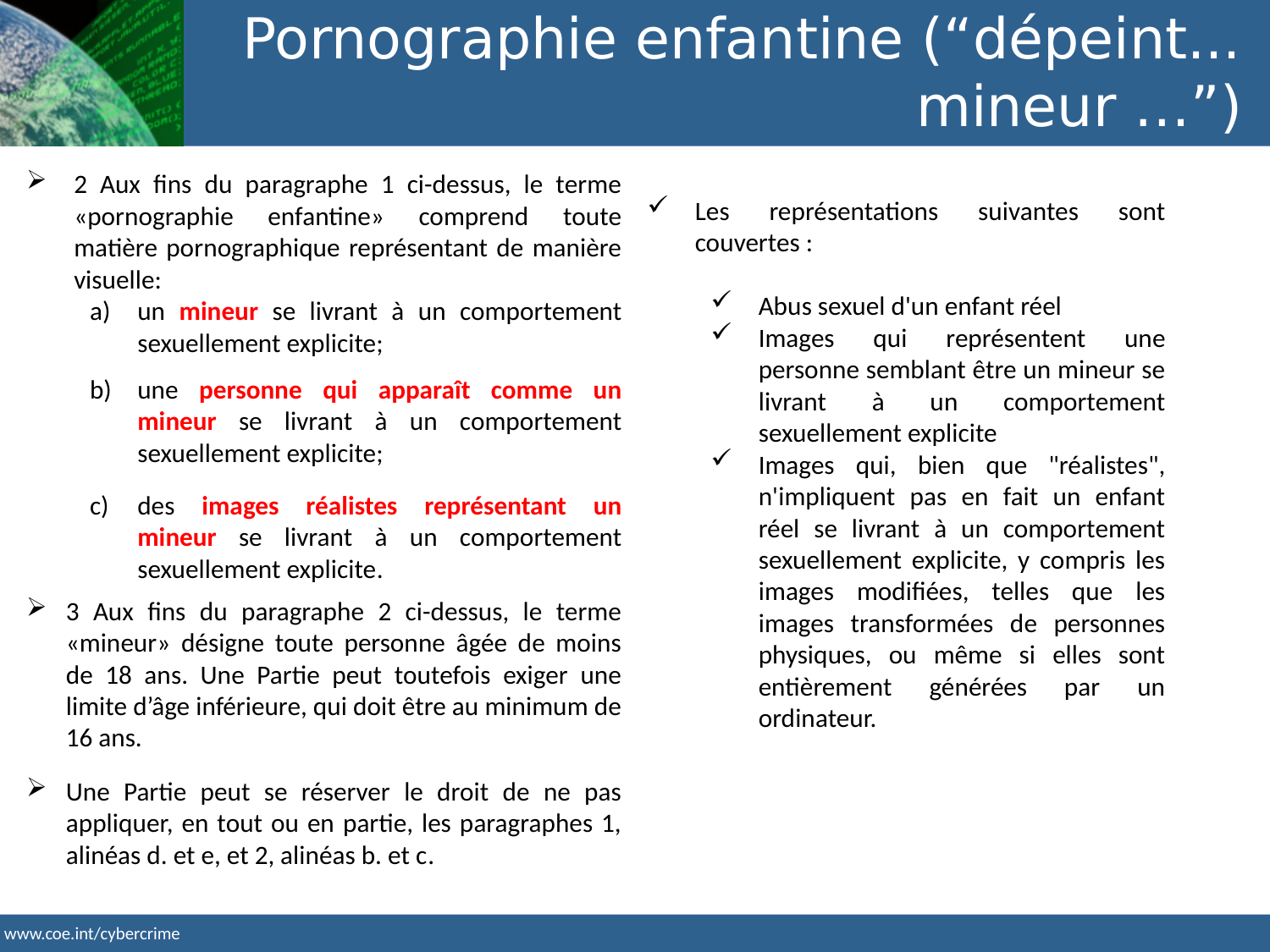

Pornographie enfantine (“dépeint... mineur …”)
2 Aux fins du paragraphe 1 ci-dessus, le terme «pornographie enfantine» comprend toute matière pornographique représentant de manière visuelle:
un mineur se livrant à un comportement sexuellement explicite;

une personne qui apparaît comme un mineur se livrant à un comportement sexuellement explicite;

des images réalistes représentant un mineur se livrant à un comportement sexuellement explicite.

3 Aux fins du paragraphe 2 ci-dessus, le terme «mineur» désigne toute personne âgée de moins de 18 ans. Une Partie peut toutefois exiger une limite d’âge inférieure, qui doit être au minimum de 16 ans.

Une Partie peut se réserver le droit de ne pas appliquer, en tout ou en partie, les paragraphes 1, alinéas d. et e, et 2, alinéas b. et c.
Les représentations suivantes sont couvertes :

Abus sexuel d'un enfant réel
Images qui représentent une personne semblant être un mineur se livrant à un comportement sexuellement explicite
Images qui, bien que "réalistes", n'impliquent pas en fait un enfant réel se livrant à un comportement sexuellement explicite, y compris les images modifiées, telles que les images transformées de personnes physiques, ou même si elles sont entièrement générées par un ordinateur.